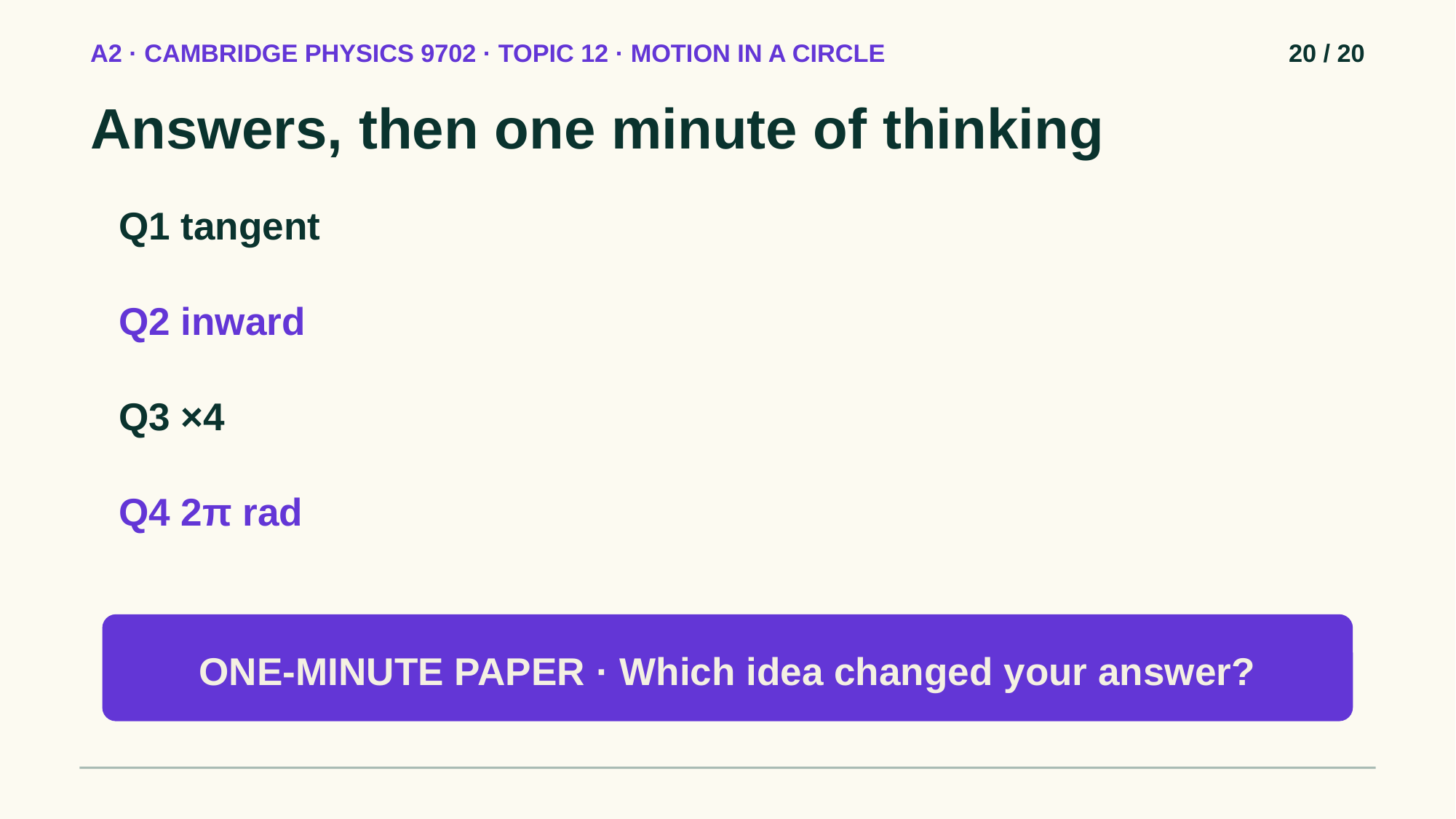

A2 · CAMBRIDGE PHYSICS 9702 · TOPIC 12 · MOTION IN A CIRCLE
20 / 20
Answers, then one minute of thinking
Q1 tangent
Q2 inward
Q3 ×4
Q4 2π rad

ONE-MINUTE PAPER · Which idea changed your answer?